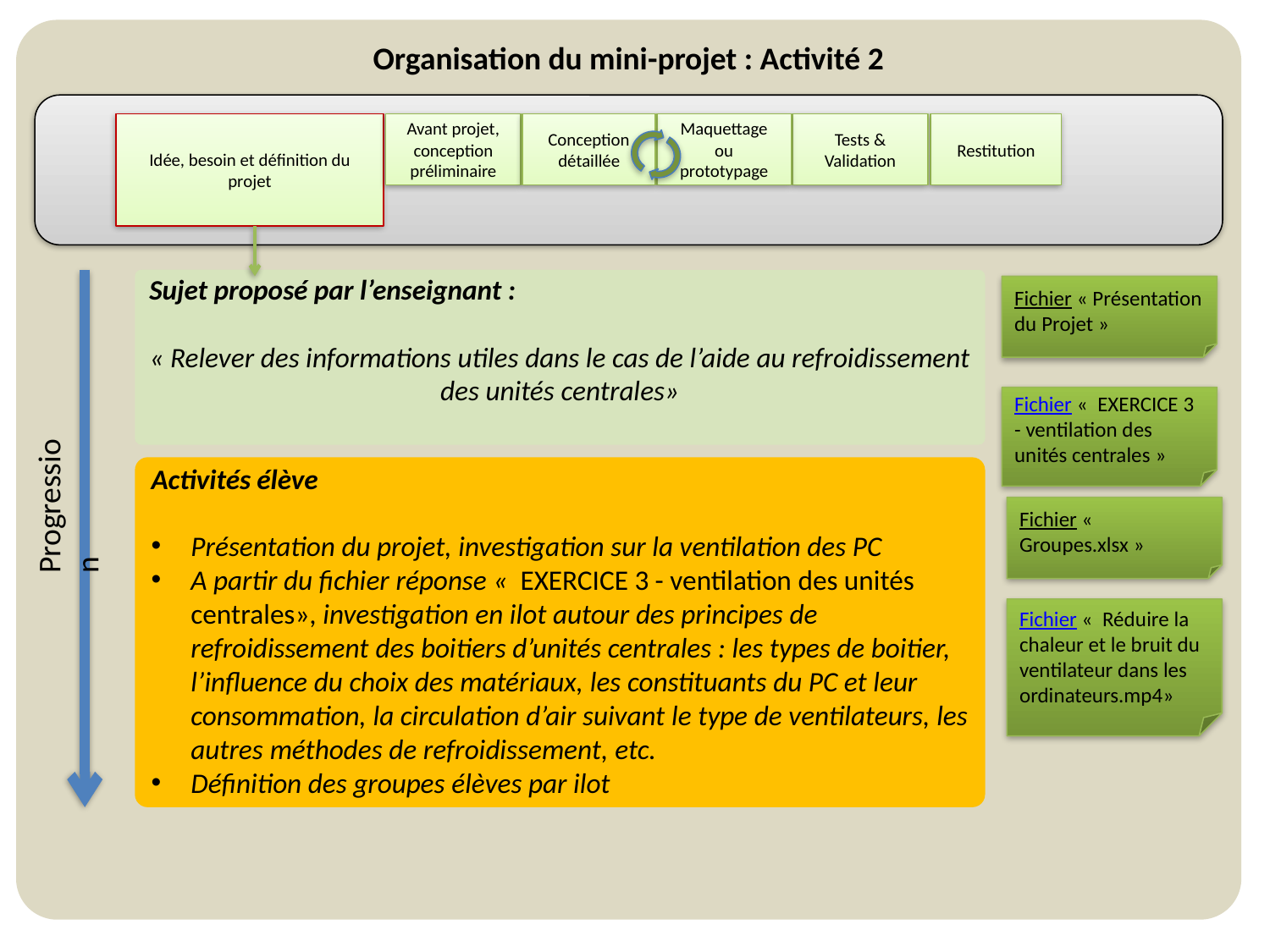

Organisation du mini-projet : Activité 2

Idée, besoin et définition du projet
Avant projet, conception préliminaire
Conception détaillée
Maquettage ou prototypage
Tests & Validation
Restitution

Sujet proposé par l’enseignant :

« Relever des informations utiles dans le cas de l’aide au refroidissement des unités centrales»

Fichier « Présentation du Projet »
Fichier «  EXERCICE 3 - ventilation des unités centrales »
Progression
Activités élève

Présentation du projet, investigation sur la ventilation des PC
A partir du fichier réponse «  EXERCICE 3 - ventilation des unités centrales», investigation en ilot autour des principes de refroidissement des boitiers d’unités centrales : les types de boitier, l’influence du choix des matériaux, les constituants du PC et leur consommation, la circulation d’air suivant le type de ventilateurs, les autres méthodes de refroidissement, etc.
Définition des groupes élèves par ilot

Fichier «  Groupes.xlsx »
Fichier «  Réduire la chaleur et le bruit du ventilateur dans les ordinateurs.mp4»